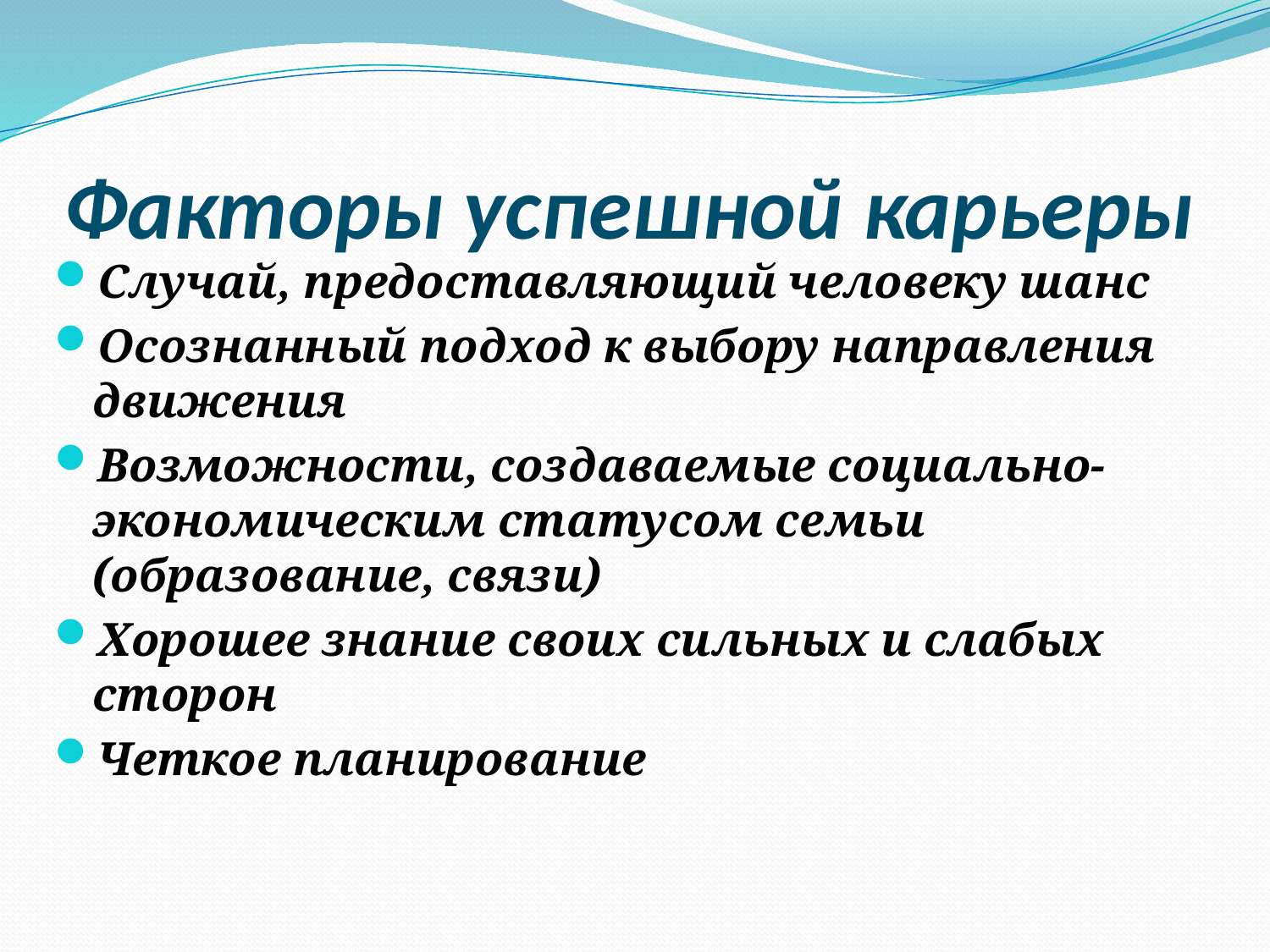

# Факторы успешной карьеры
Случай, предоставляющий человеку шанс
Осознанный подход к выбору направления движения
Возможности, создаваемые социально-экономическим статусом семьи (образование, связи)
Хорошее знание своих сильных и слабых сторон
Четкое планирование